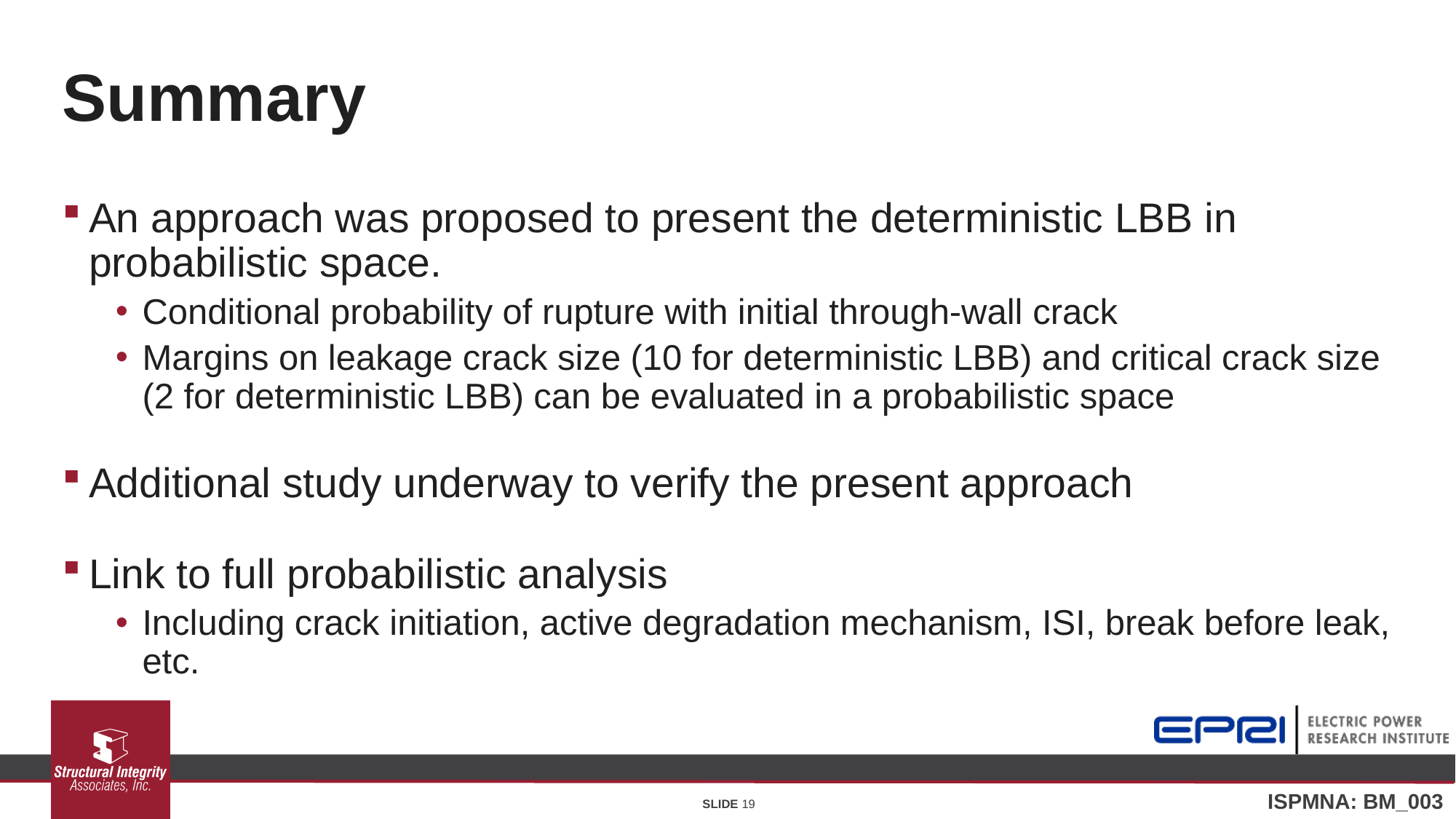

# Summary
An approach was proposed to present the deterministic LBB in probabilistic space.
Conditional probability of rupture with initial through-wall crack
Margins on leakage crack size (10 for deterministic LBB) and critical crack size (2 for deterministic LBB) can be evaluated in a probabilistic space

Additional study underway to verify the present approach

Link to full probabilistic analysis
Including crack initiation, active degradation mechanism, ISI, break before leak, etc.

SLIDE 19